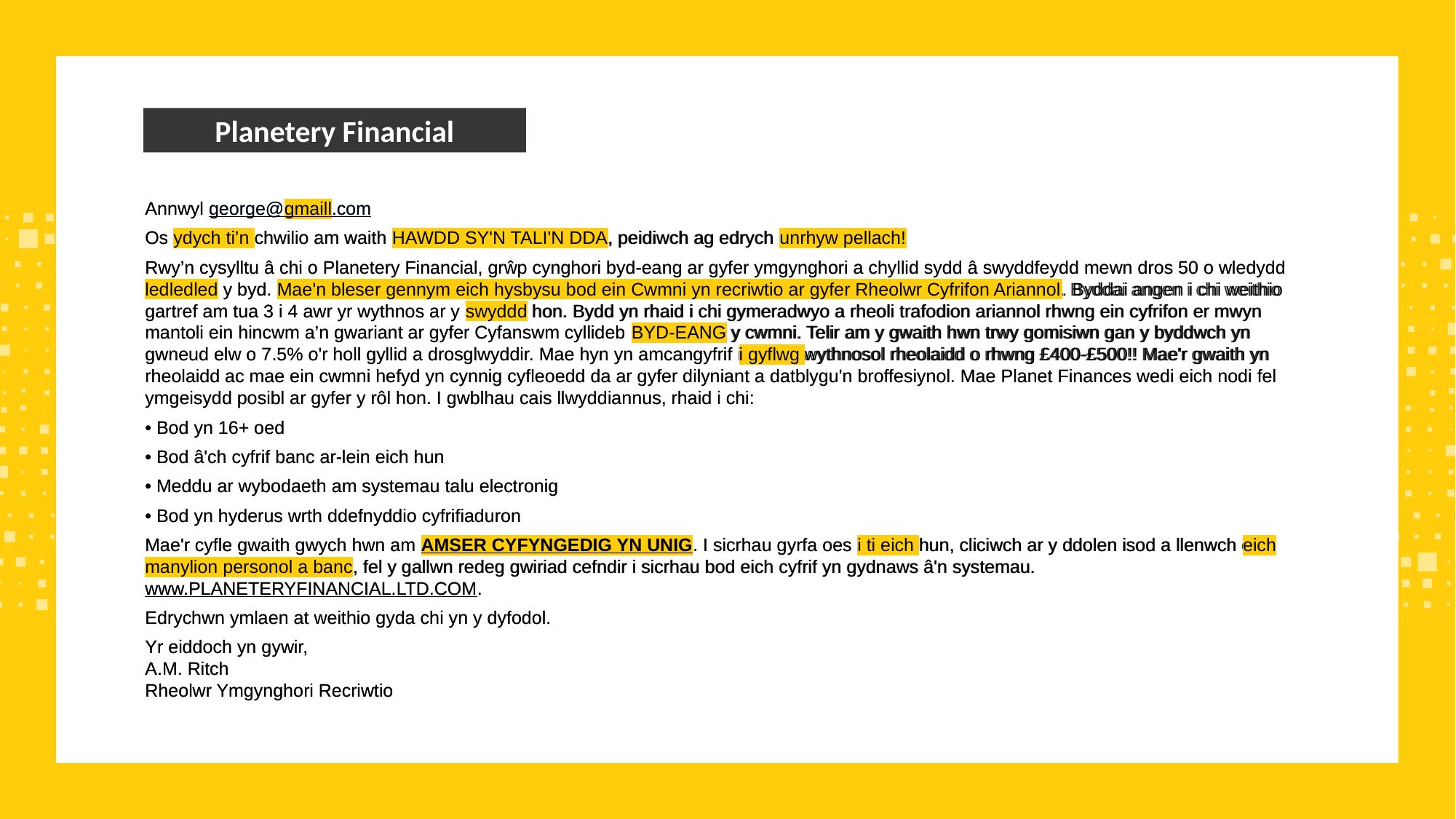

Planetery Financial

Annwyl george@gmaill.com
Os ydych ti’n chwilio am waith HAWDD SY'N TALI'N DDA, peidiwch ag edrych unrhyw pellach!
Rwy’n cysylltu â chi o Planetery Financial, grŵp cynghori byd-eang ar gyfer ymgynghori a chyllid sydd â swyddfeydd mewn dros 50 o wledydd ledledled y byd. Mae'n bleser gennym eich hysbysu bod ein Cwmni yn recriwtio ar gyfer Rheolwr Cyfrifon Ariannol. Byddai angen i chi weithio gartref am tua 3 i 4 awr yr wythnos ar y swyddd hon. Bydd yn rhaid i chi gymeradwyo a rheoli trafodion ariannol rhwng ein cyfrifon er mwyn mantoli ein hincwm a’n gwariant ar gyfer Cyfanswm cyllideb BYD-EANG y cwmni. Telir am y gwaith hwn trwy gomisiwn gan y byddwch yn gwneud elw o 7.5% o'r holl gyllid a drosglwyddir. Mae hyn yn amcangyfrif i gyflwg wythnosol rheolaidd o rhwng £400-£500!! Mae'r gwaith yn rheolaidd ac mae ein cwmni hefyd yn cynnig cyfleoedd da ar gyfer dilyniant a datblygu'n broffesiynol. Mae Planet Finances wedi eich nodi fel ymgeisydd posibl ar gyfer y rôl hon. I gwblhau cais llwyddiannus, rhaid i chi:
• Bod yn 16+ oed
• Bod â'ch cyfrif banc ar-lein eich hun
• Meddu ar wybodaeth am systemau talu electronig
• Bod yn hyderus wrth ddefnyddio cyfrifiaduron
Mae'r cyfle gwaith gwych hwn am AMSER CYFYNGEDIG YN UNIG. I sicrhau gyrfa oes i ti eich hun, cliciwch ar y ddolen isod a llenwch eich manylion personol a banc, fel y gallwn redeg gwiriad cefndir i sicrhau bod eich cyfrif yn gydnaws â'n systemau. www.PLANETERYFINANCIAL.LTD.COM.
Edrychwn ymlaen at weithio gyda chi yn y dyfodol.
Yr eiddoch yn gywir,
A.M. Ritch
Rheolwr Ymgynghori Recriwtio
Annwyl george@gmaill.com
Os ydych ti’n chwilio am waith HAWDD SY'N TALI'N DDA, peidiwch ag edrych unrhyw pellach!
Rwy’n cysylltu â chi o Planetery Financial, grŵp cynghori byd-eang ar gyfer ymgynghori a chyllid sydd â swyddfeydd mewn dros 50 o wledydd ledledled y byd. Mae'n bleser gennym eich hysbysu bod ein Cwmni yn recriwtio ar gyfer Rheolwr Cyfrifon Ariannol. Byddai angen i chi weithio gartref am tua 3 i 4 awr yr wythnos ar y swyddd hon. Bydd yn rhaid i chi gymeradwyo a rheoli trafodion ariannol rhwng ein cyfrifon er mwyn mantoli ein hincwm a’n gwariant ar gyfer Cyfanswm cyllideb BYD-EANG y cwmni. Telir am y gwaith hwn trwy gomisiwn gan y byddwch yn gwneud elw o 7.5% o'r holl gyllid a drosglwyddir. Mae hyn yn amcangyfrif i gyflwg wythnosol rheolaidd o rhwng £400-£500!! Mae'r gwaith yn rheolaidd ac mae ein cwmni hefyd yn cynnig cyfleoedd da ar gyfer dilyniant a datblygu'n broffesiynol. Mae Planet Finances wedi eich nodi fel ymgeisydd posibl ar gyfer y rôl hon. I gwblhau cais llwyddiannus, rhaid i chi:
• Bod yn 16+ oed
• Bod â'ch cyfrif banc ar-lein eich hun
• Meddu ar wybodaeth am systemau talu electronig
• Bod yn hyderus wrth ddefnyddio cyfrifiaduron
Mae'r cyfle gwaith gwych hwn am AMSER CYFYNGEDIG YN UNIG. I sicrhau gyrfa oes i ti eich hun, cliciwch ar y ddolen isod a llenwch eich manylion personol a banc, fel y gallwn redeg gwiriad cefndir i sicrhau bod eich cyfrif yn gydnaws â'n systemau. www.PLANETERYFINANCIAL.LTD.COM.
Edrychwn ymlaen at weithio gyda chi yn y dyfodol.
Yr eiddoch yn gywir,
A.M. Ritch
Rheolwr Ymgynghori Recriwtio